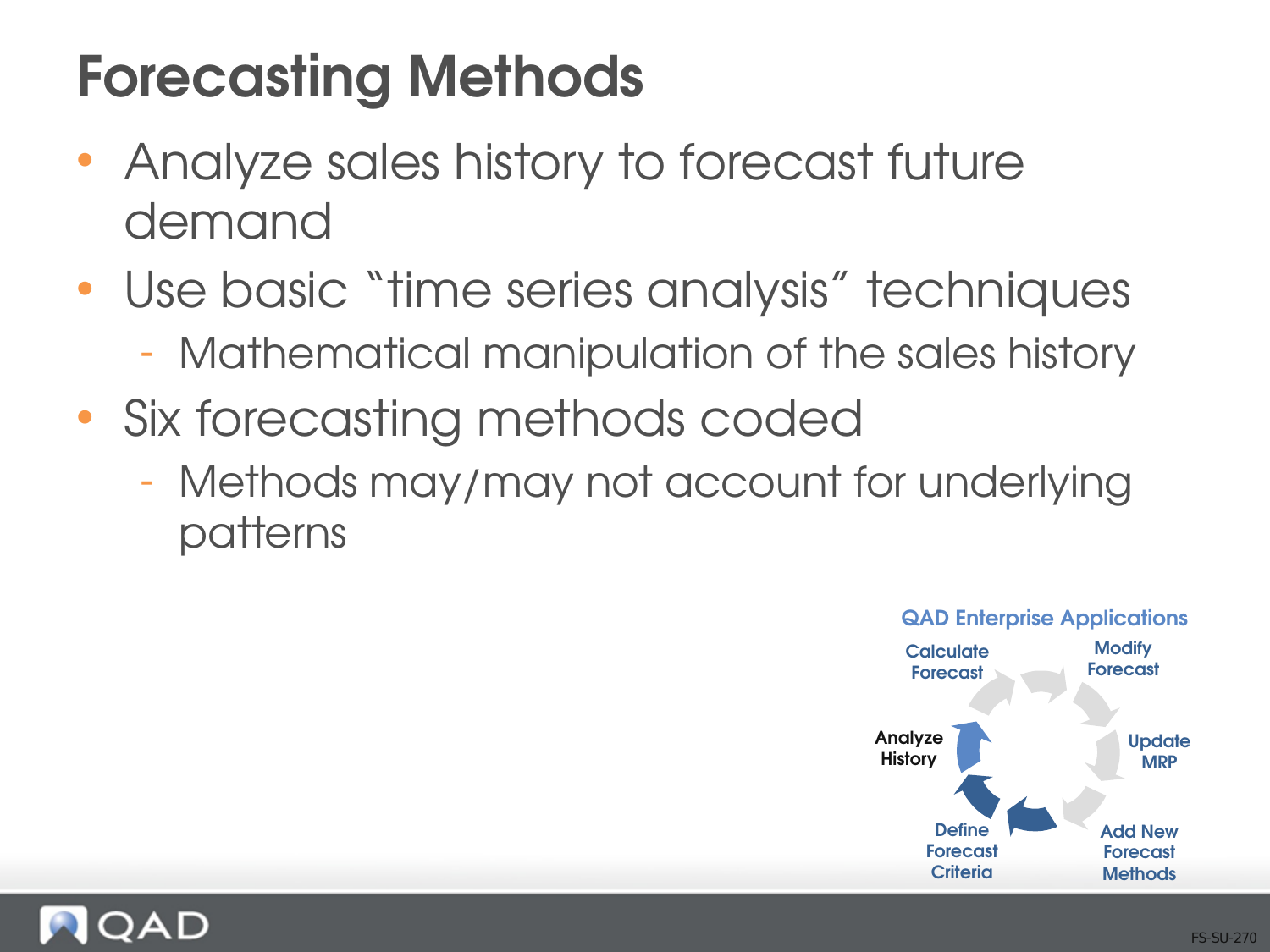

# Forecasting Methods
Analyze sales history to forecast future demand
Use basic “time series analysis” techniques
Mathematical manipulation of the sales history
Six forecasting methods coded
Methods may/may not account for underlying patterns
QAD Enterprise Applications
Modify
Forecast
Calculate
Forecast

Analyze
History

Update
MRP

Define
Forecast
Criteria
Add New
Forecast
Methods
FS-SU-270